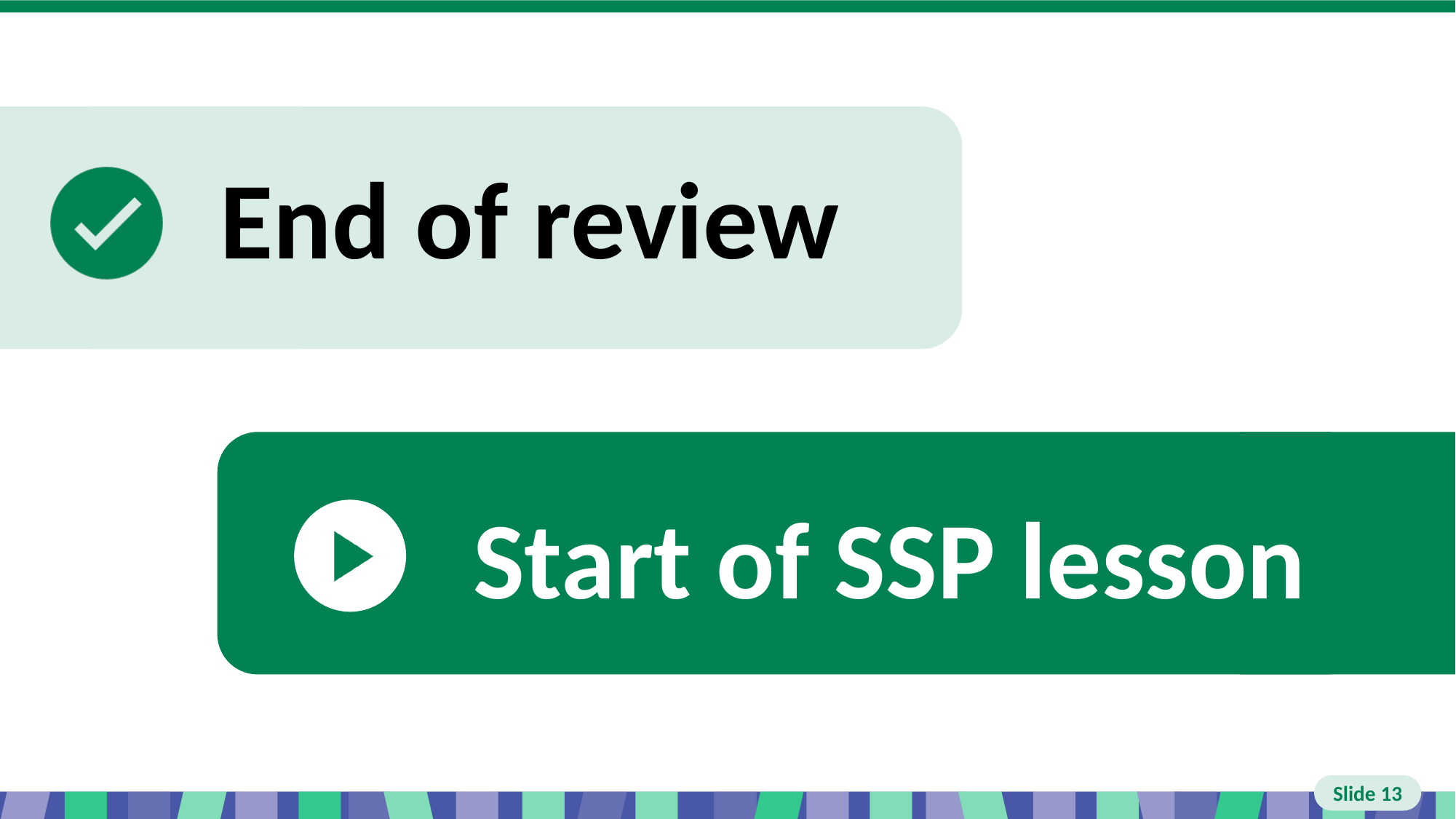

# Slide 13 End of review, start of lesson